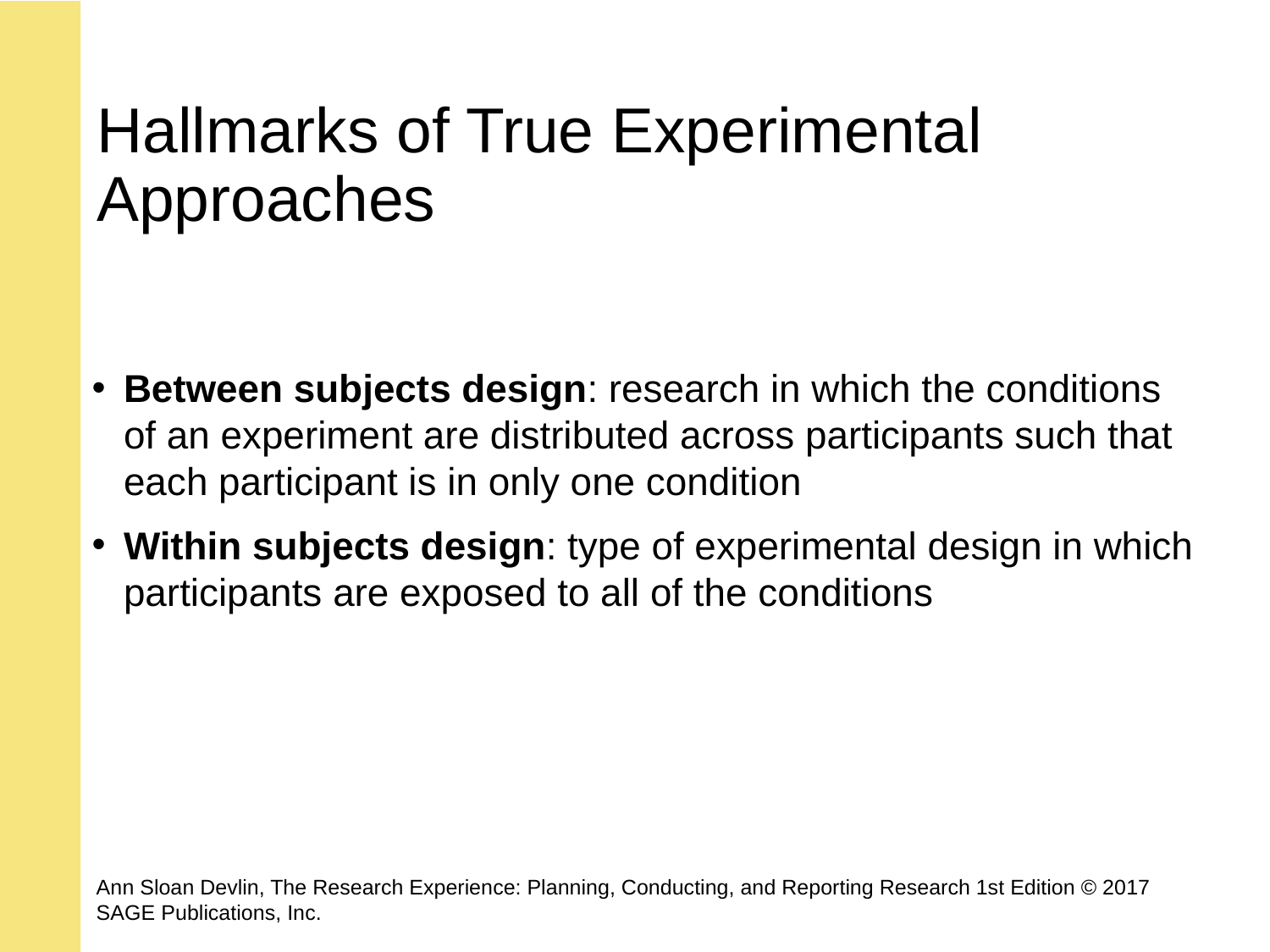

# Hallmarks of True Experimental Approaches
Between subjects design: research in which the conditions of an experiment are distributed across participants such that each participant is in only one condition
Within subjects design: type of experimental design in which participants are exposed to all of the conditions